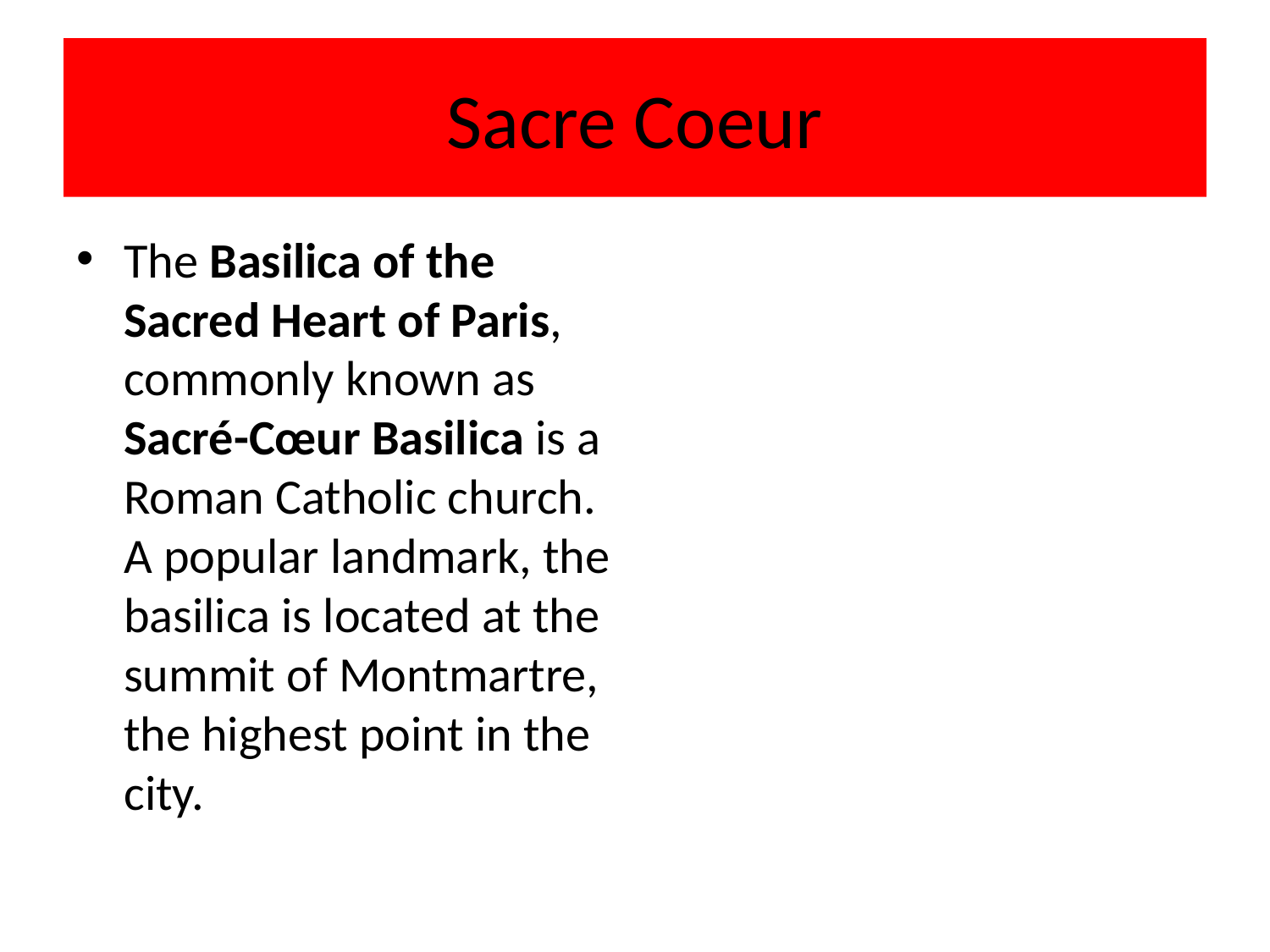

# Sacre Coeur
The Basilica of the Sacred Heart of Paris, commonly known as Sacré-Cœur Basilica is a Roman Catholic church. A popular landmark, the basilica is located at the summit of Montmartre, the highest point in the city.